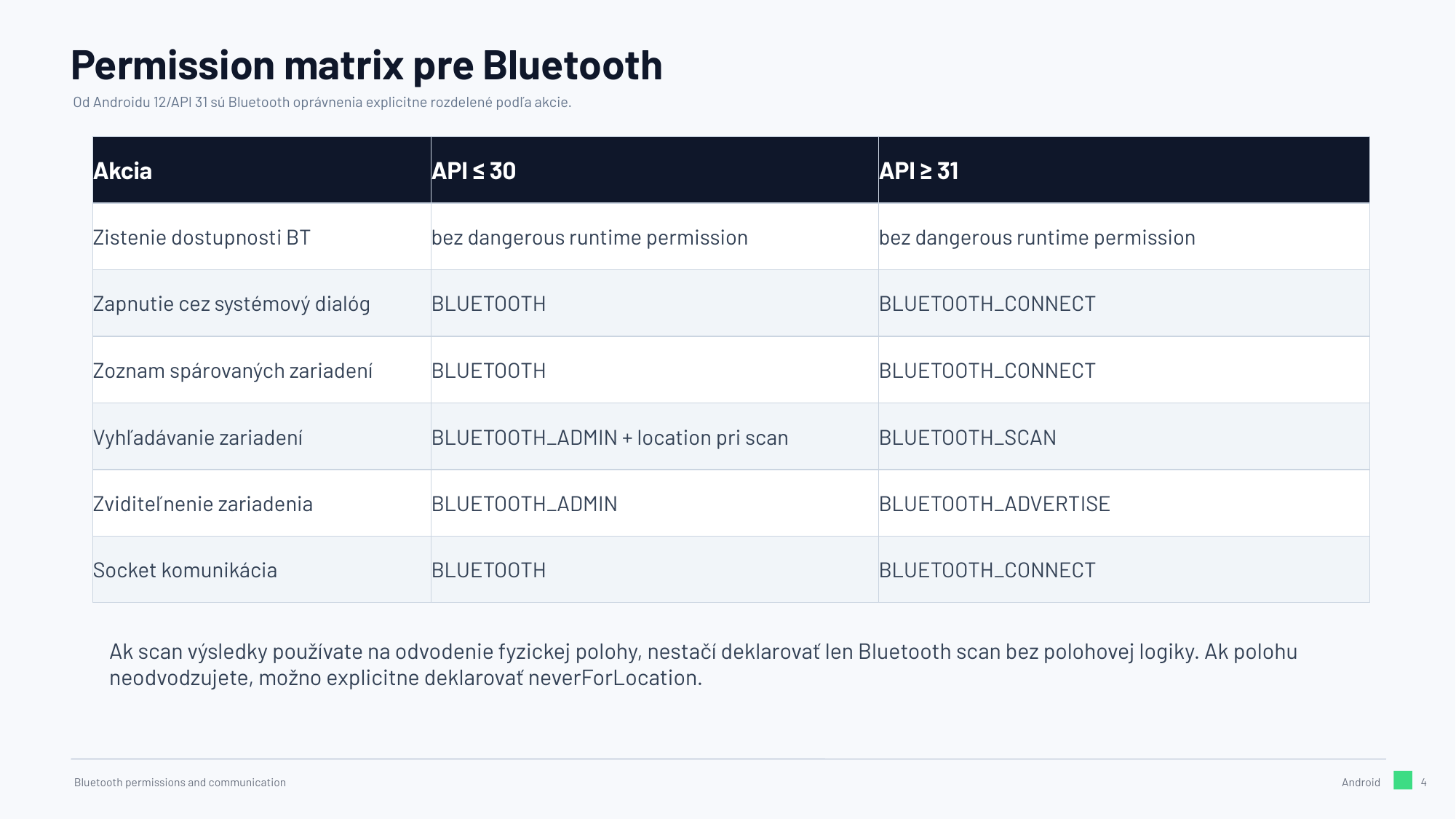

Permission matrix pre Bluetooth
Od Androidu 12/API 31 sú Bluetooth oprávnenia explicitne rozdelené podľa akcie.
Akcia
API ≤ 30
API ≥ 31
Zistenie dostupnosti BT
bez dangerous runtime permission
bez dangerous runtime permission
Zapnutie cez systémový dialóg
BLUETOOTH
BLUETOOTH_CONNECT
Zoznam spárovaných zariadení
BLUETOOTH
BLUETOOTH_CONNECT
Vyhľadávanie zariadení
BLUETOOTH_ADMIN + location pri scan
BLUETOOTH_SCAN
Zviditeľnenie zariadenia
BLUETOOTH_ADMIN
BLUETOOTH_ADVERTISE
Socket komunikácia
BLUETOOTH
BLUETOOTH_CONNECT
Ak scan výsledky používate na odvodenie fyzickej polohy, nestačí deklarovať len Bluetooth scan bez polohovej logiky. Ak polohu neodvodzujete, možno explicitne deklarovať neverForLocation.
4